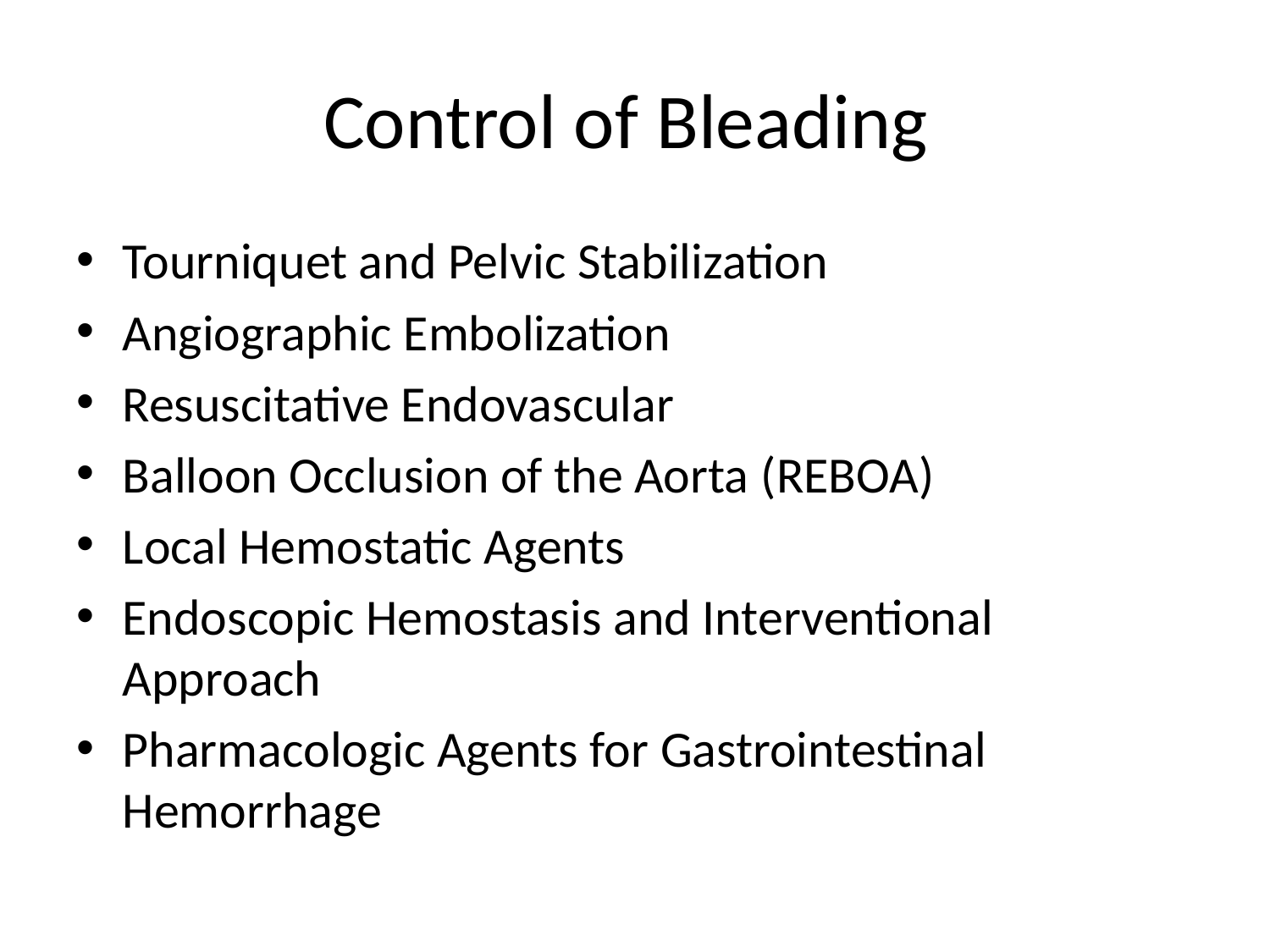

# Control of Bleading
Tourniquet and Pelvic Stabilization
Angiographic Embolization
Resuscitative Endovascular
Balloon Occlusion of the Aorta (REBOA)
Local Hemostatic Agents
Endoscopic Hemostasis and Interventional Approach
Pharmacologic Agents for Gastrointestinal Hemorrhage